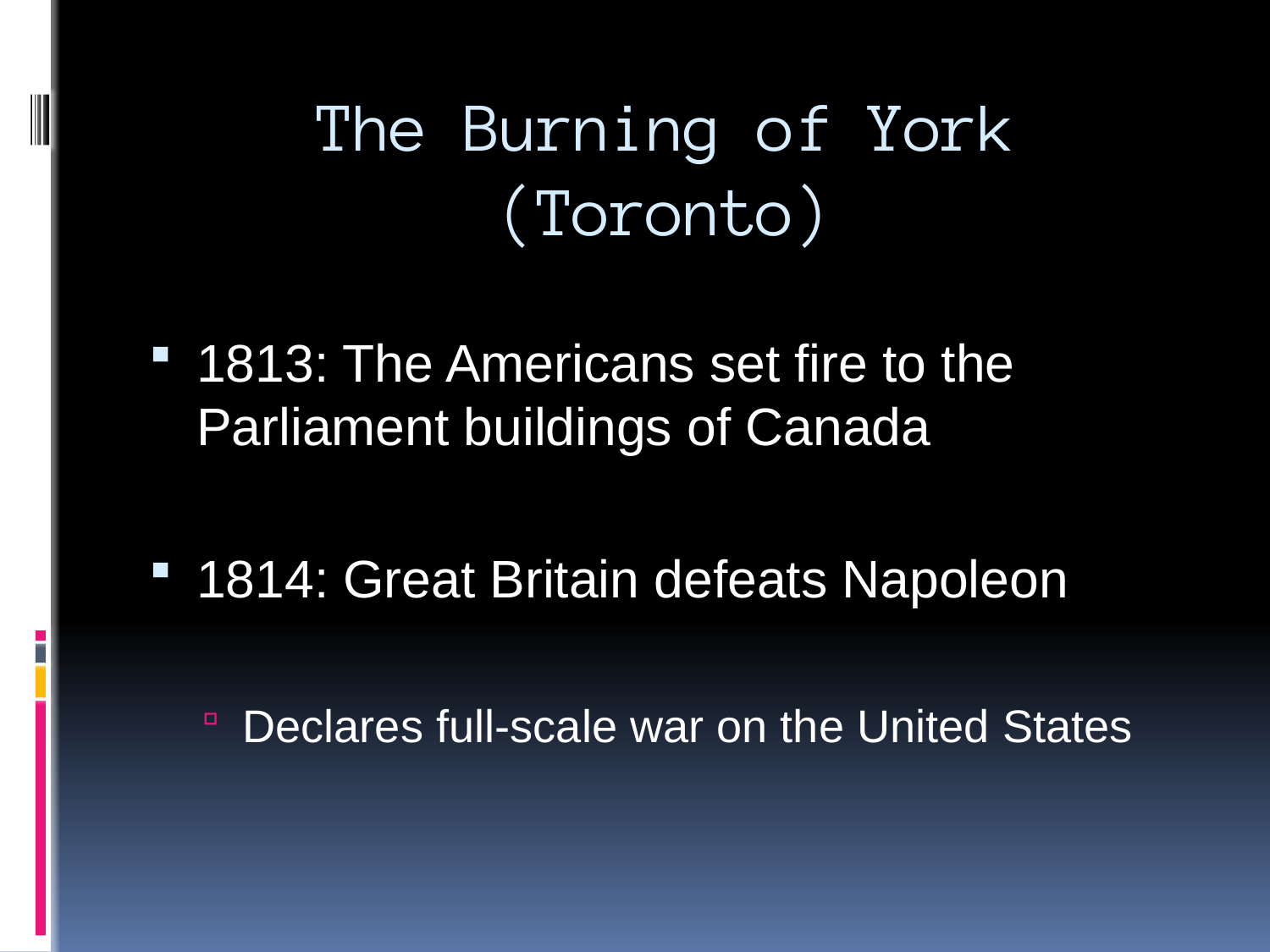

# The Burning of York (Toronto)

1813: The Americans set fire to the Parliament buildings of Canada

1814: Great Britain defeats Napoleon

Declares full-scale war on the United States